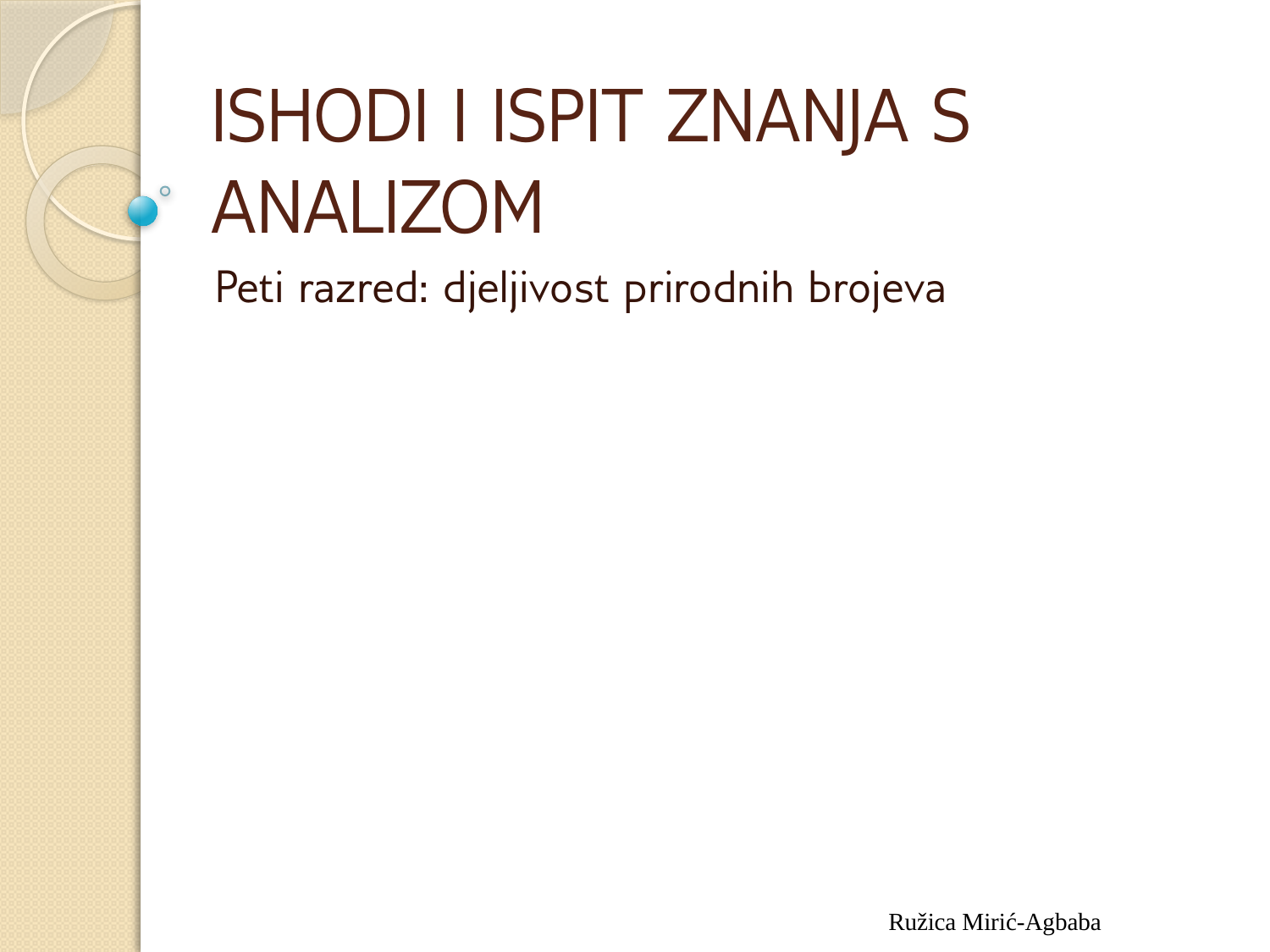

# ISHODI I ISPIT ZNANJA S ANALIZOM
Peti razred: djeljivost prirodnih brojeva
Ružica Mirić-Agbaba